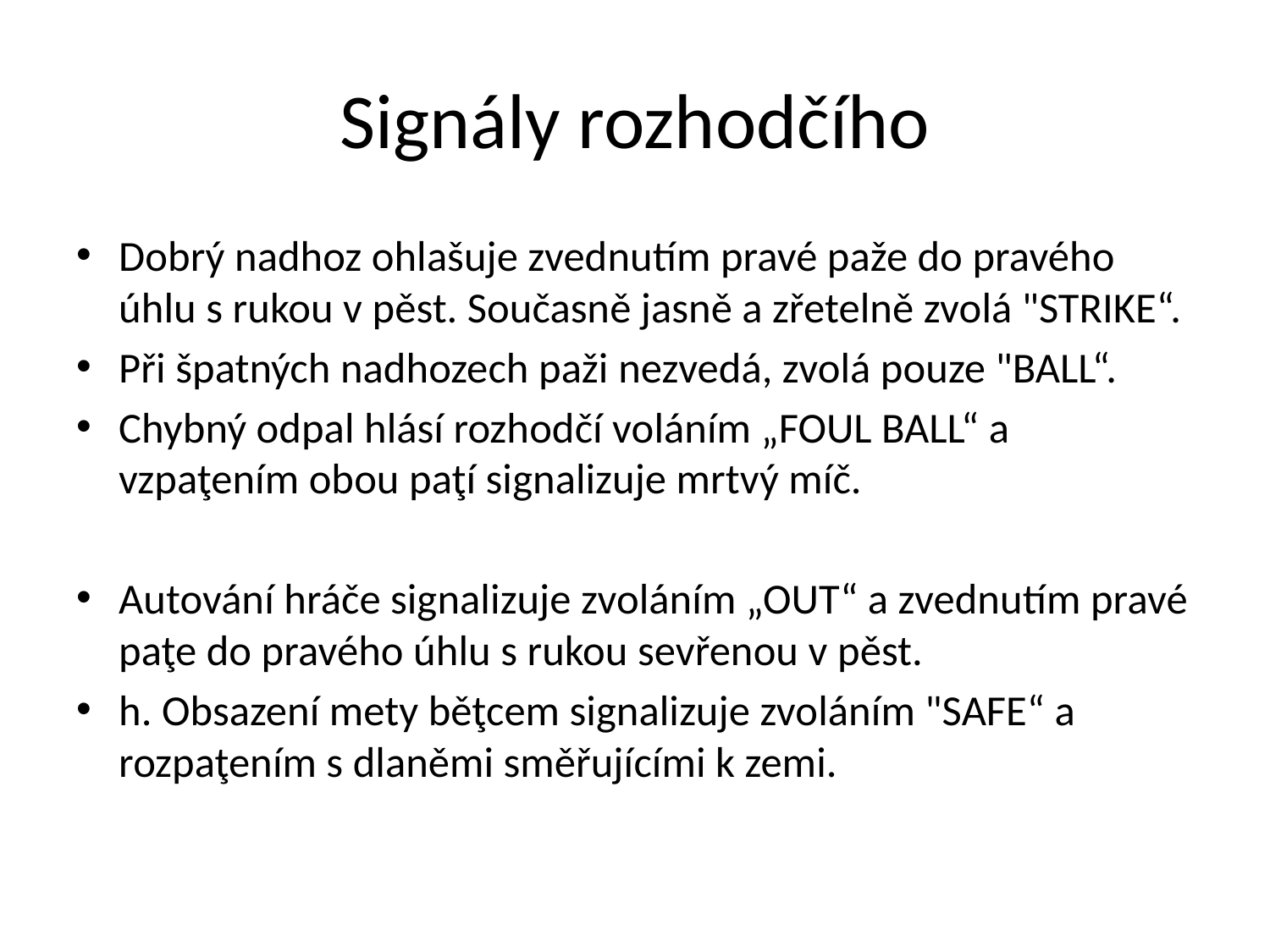

# Signály rozhodčího
Dobrý nadhoz ohlašuje zvednutím pravé paže do pravého úhlu s rukou v pěst. Současně jasně a zřetelně zvolá "STRIKE“.
Při špatných nadhozech paži nezvedá, zvolá pouze "BALL“.
Chybný odpal hlásí rozhodčí voláním „FOUL BALL“ a vzpaţením obou paţí signalizuje mrtvý míč.

Autování hráče signalizuje zvoláním „OUT“ a zvednutím pravé paţe do pravého úhlu s rukou sevřenou v pěst.
h. Obsazení mety běţcem signalizuje zvoláním "SAFE“ a rozpaţením s dlaněmi směřujícími k zemi.